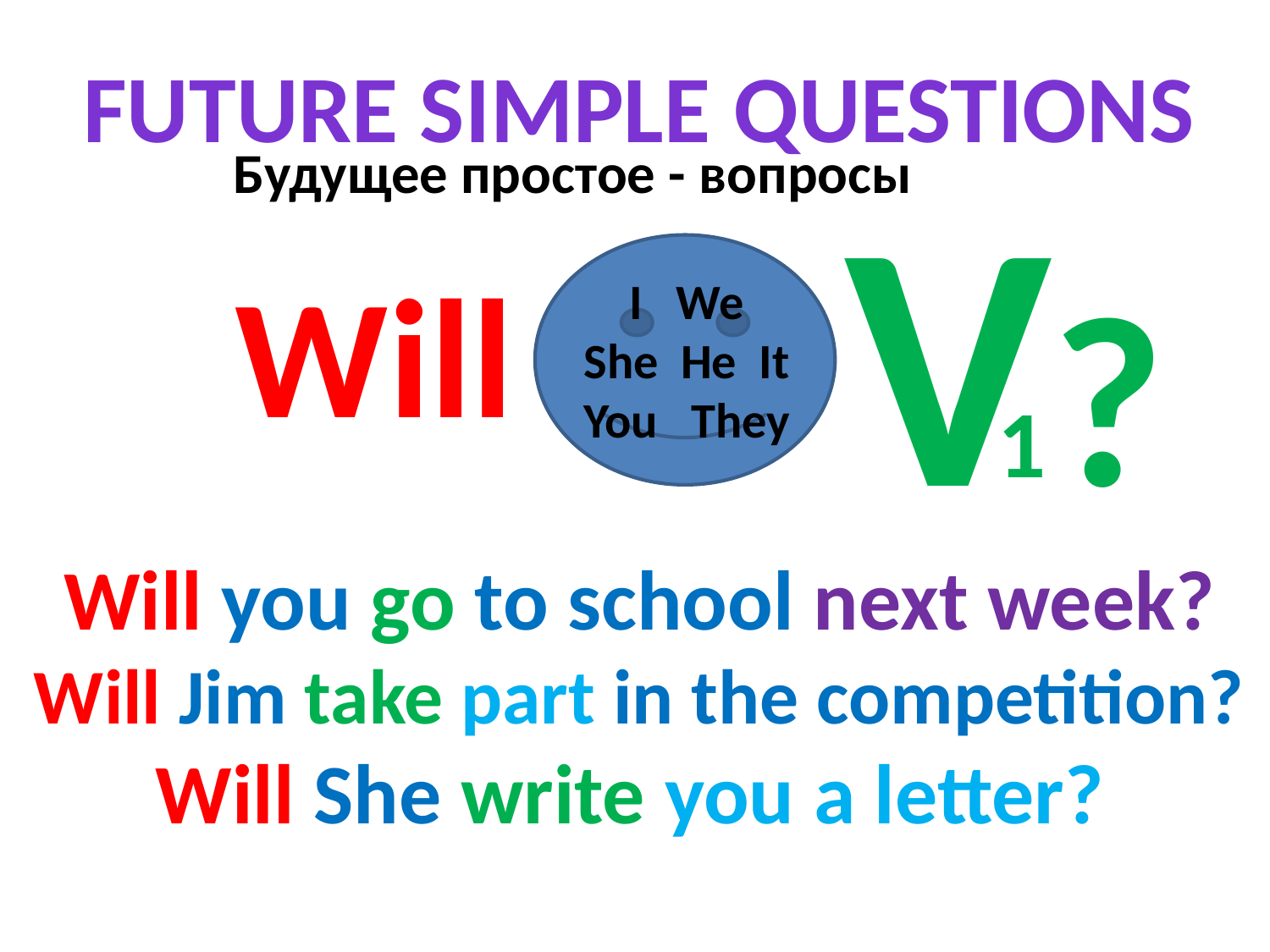

FUTURE SIMPLE questions
  V?
Будущее простое - вопросы

Will
I   We
She  He  It
You   They
1
Will you go to school next week?
Will Jim take part in the competition?
Will She write you a letter?